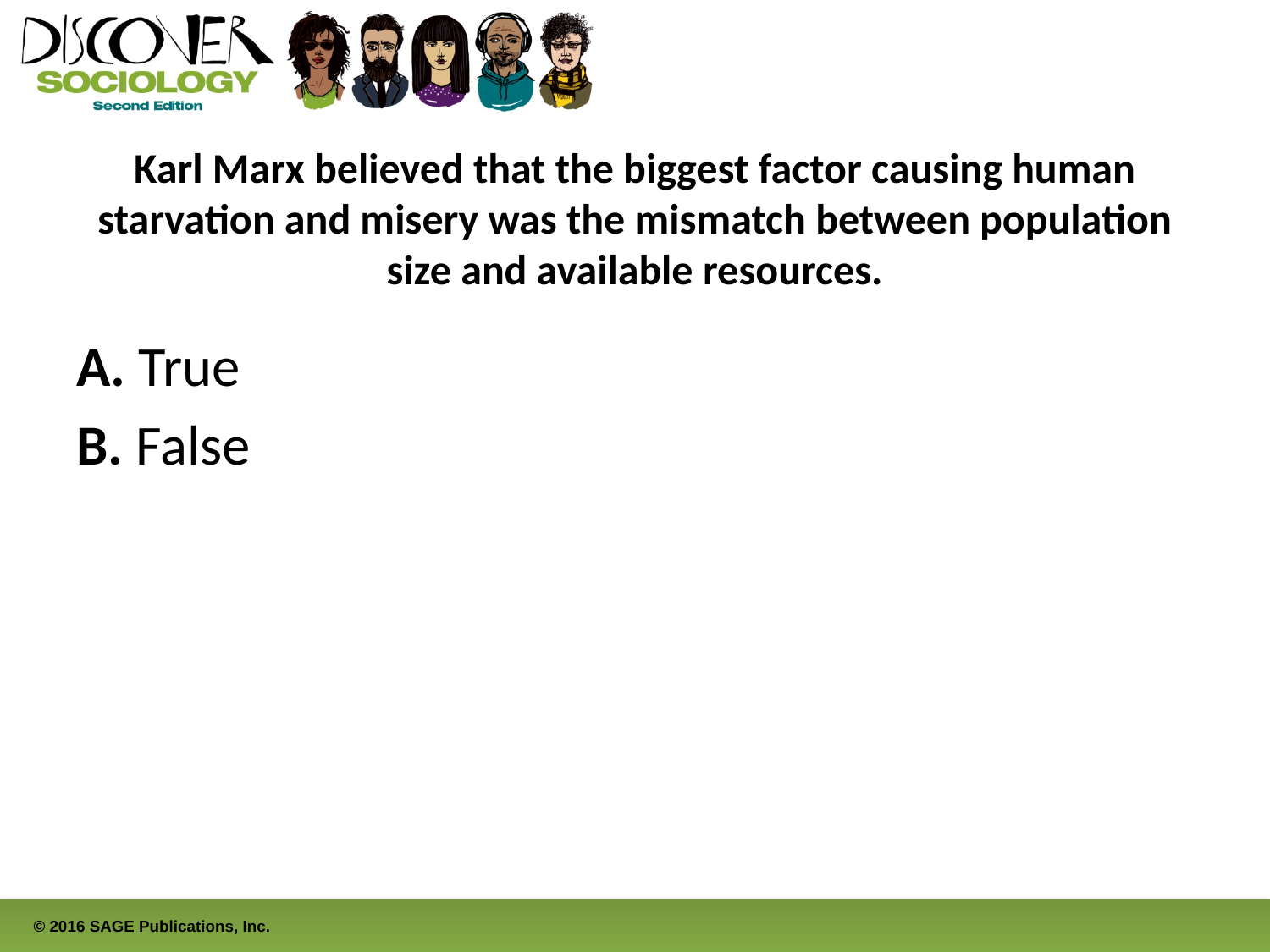

# Karl Marx believed that the biggest factor causing human starvation and misery was the mismatch between population size and available resources.
A. True
B. False